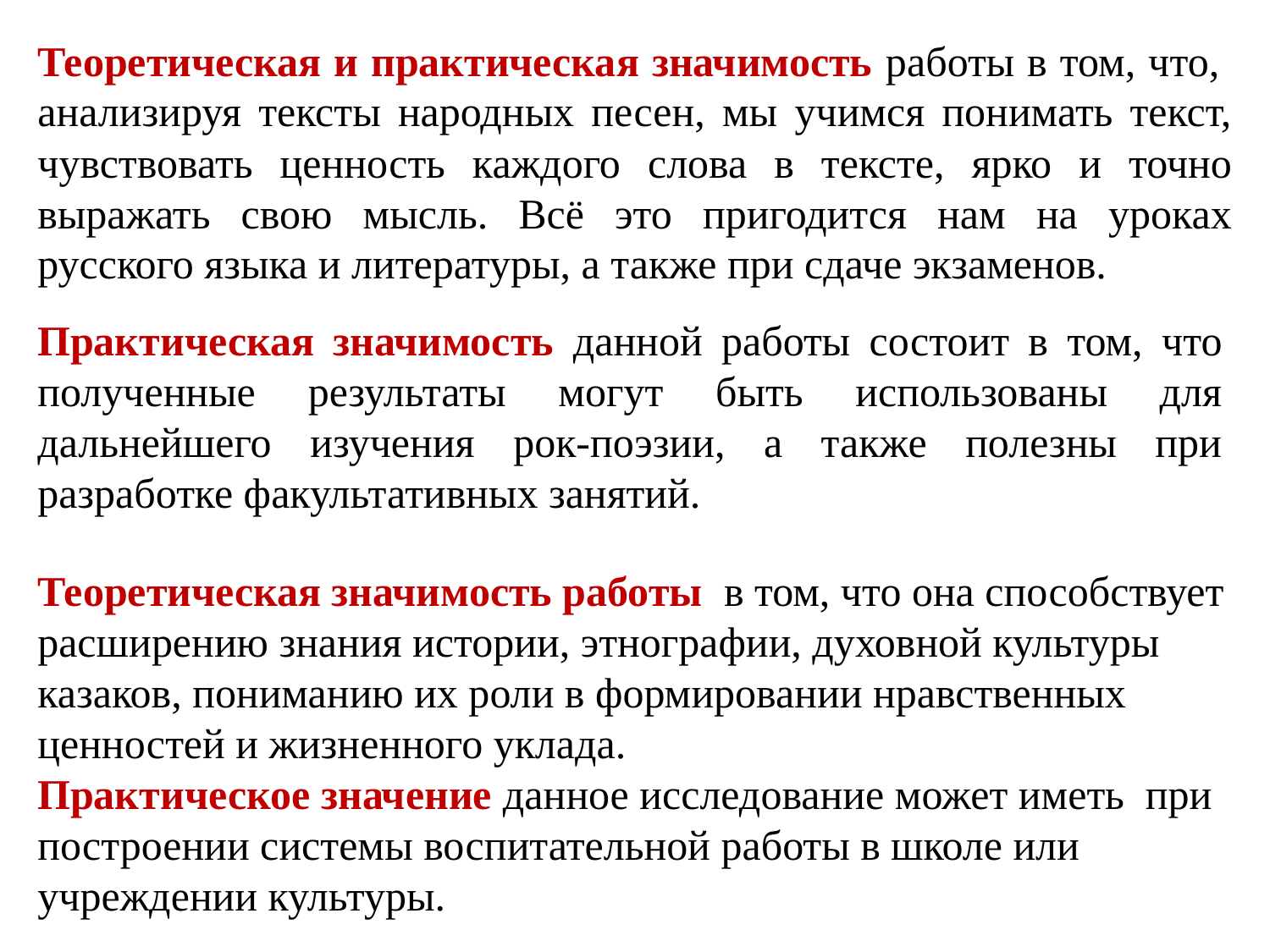

Теоретическая и практическая значимость работы в том, что,  анализируя тексты народных песен, мы учимся понимать текст, чувствовать ценность каждого слова в тексте, ярко и точно выражать свою мысль. Всё это пригодится нам на уроках русского языка и литературы, а также при сдаче экзаменов.
Практическая значимость данной работы состоит в том, что полученные результаты могут быть использованы для дальнейшего изучения рок-поэзии, а также полезны при разработке факультативных занятий.
Теоретическая значимость работы  в том, что она способствует расширению знания истории, этнографии, духовной культуры казаков, пониманию их роли в формировании нравственных ценностей и жизненного уклада.
Практическое значение данное исследование может иметь  при  построении системы воспитательной работы в школе или учреждении культуры.